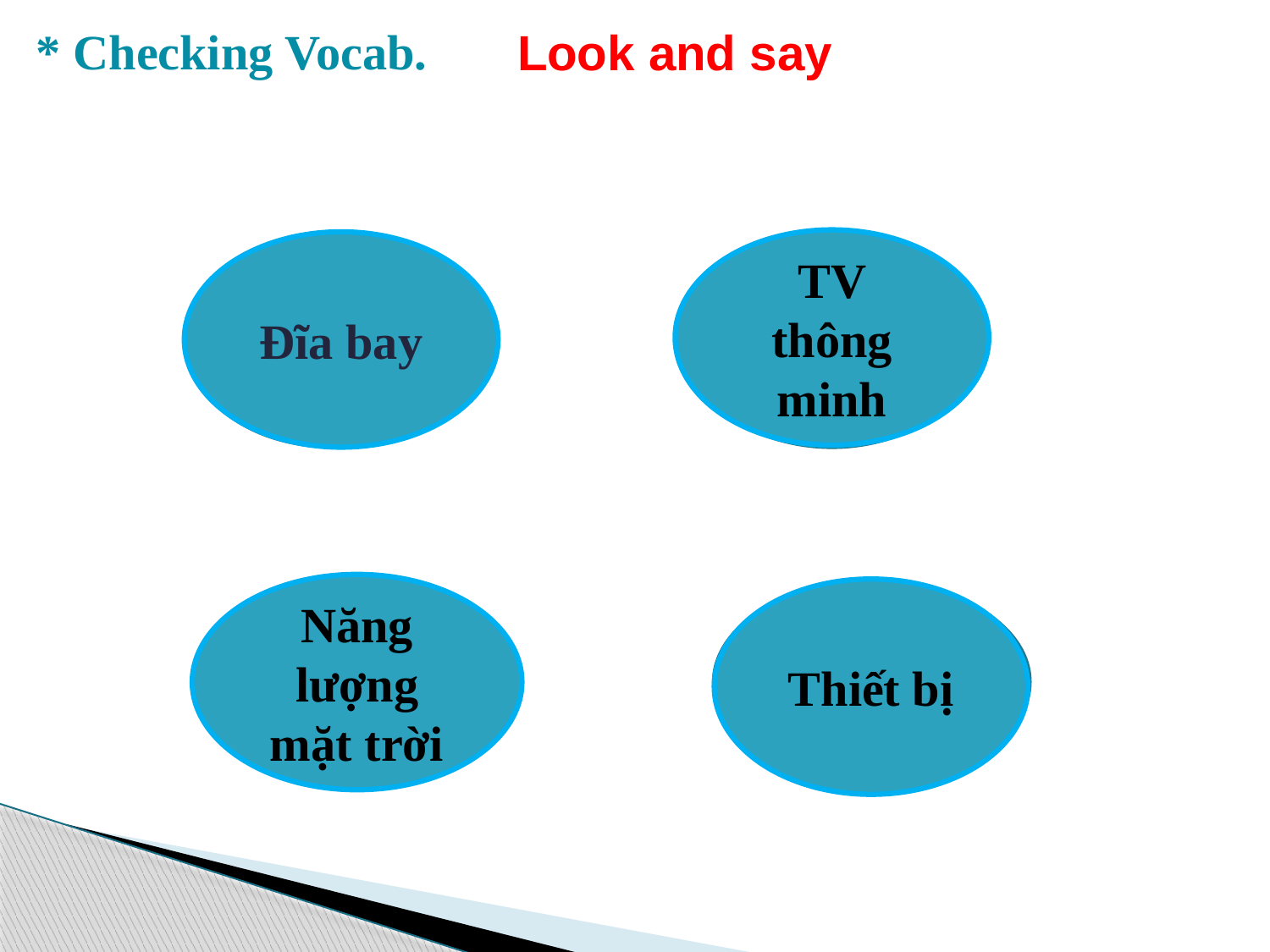

* Checking Vocab.
Look and say
TV
thông minh
Đĩa bay
UFO
Smart TV
Năng lượng mặt trời
Thiết bị
appliance
Solar energy